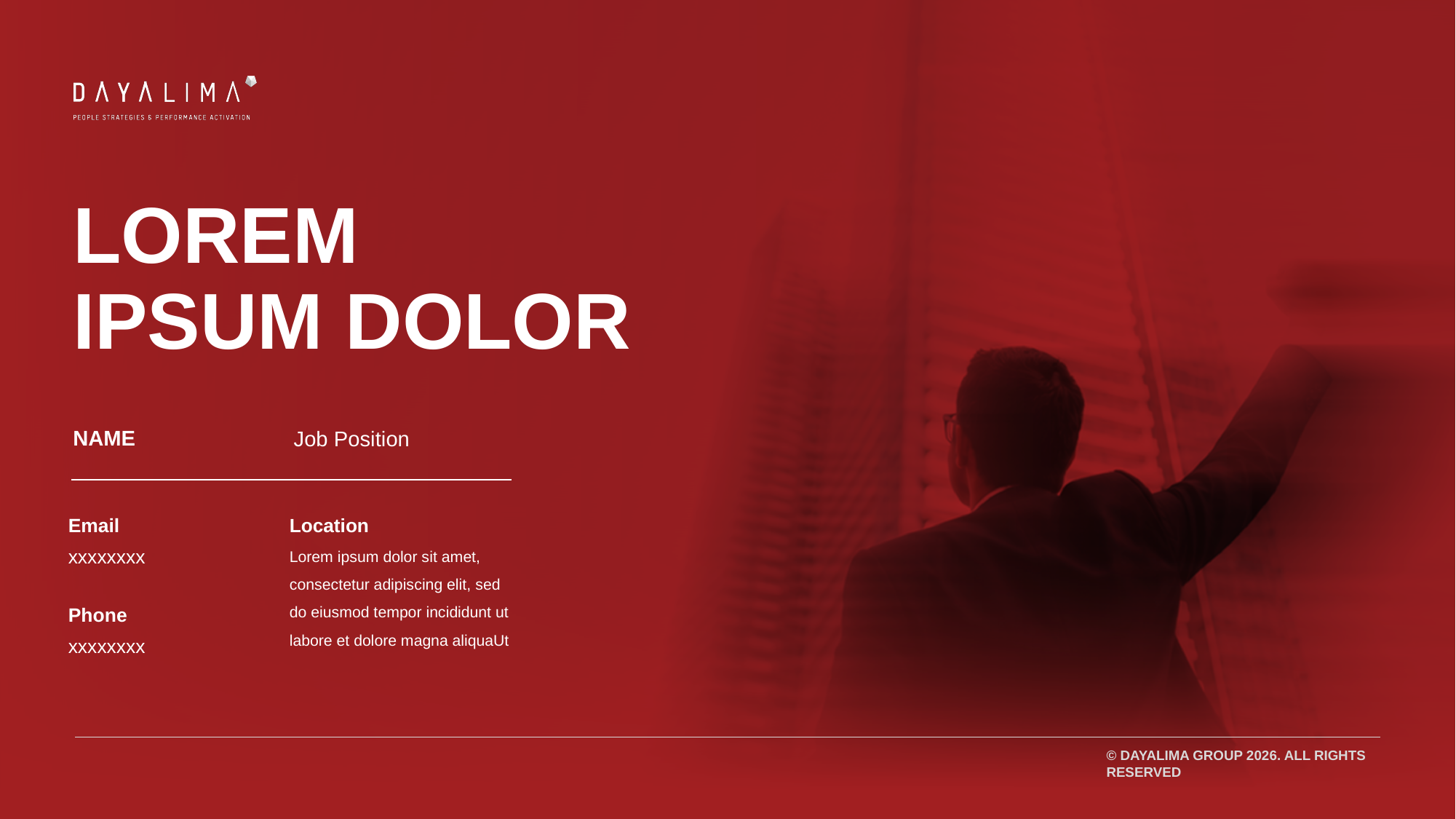

# LOREM IPSUM DOLOR
NAME
Job Position
Email
Location
xxxxxxxx
Lorem ipsum dolor sit amet, consectetur adipiscing elit, sed do eiusmod tempor incididunt ut labore et dolore magna aliquaUt
Phone
xxxxxxxx